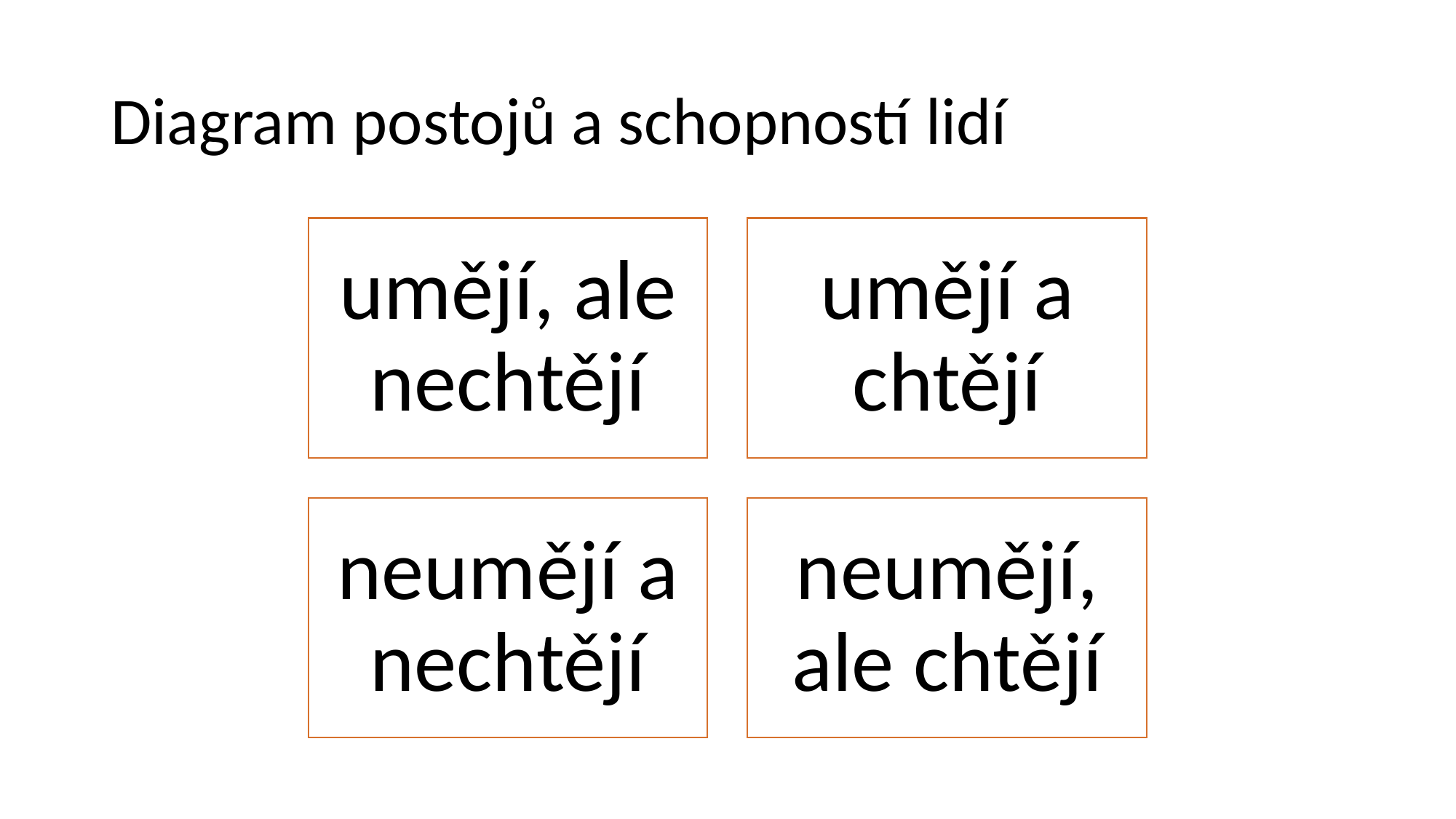

# Diagram postojů a schopností lidí
umějí, ale nechtějí
umějí a chtějí
neumějí a nechtějí
neumějí, ale chtějí